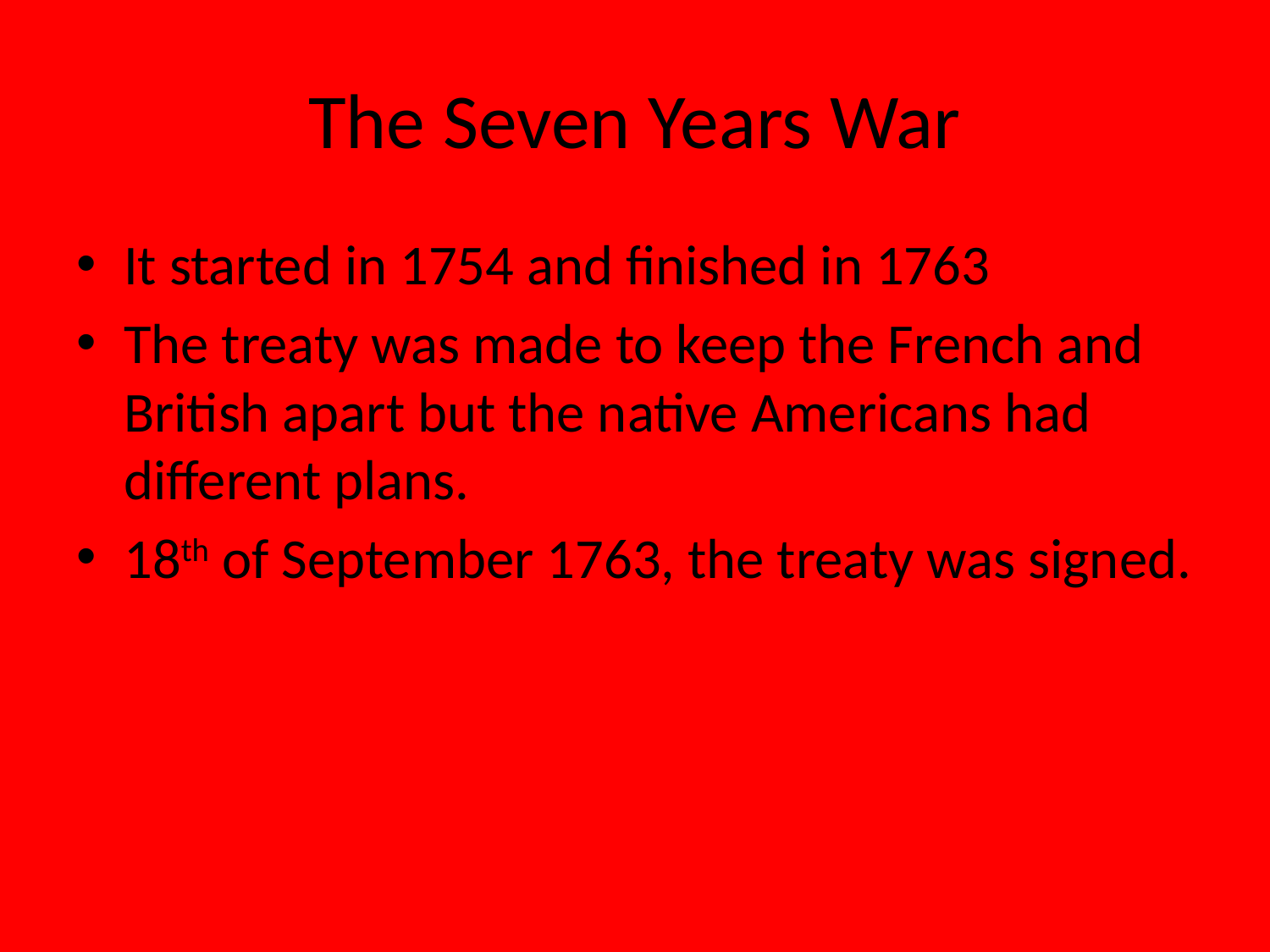

# The Seven Years War
It started in 1754 and finished in 1763
The treaty was made to keep the French and British apart but the native Americans had different plans.
18th of September 1763, the treaty was signed.